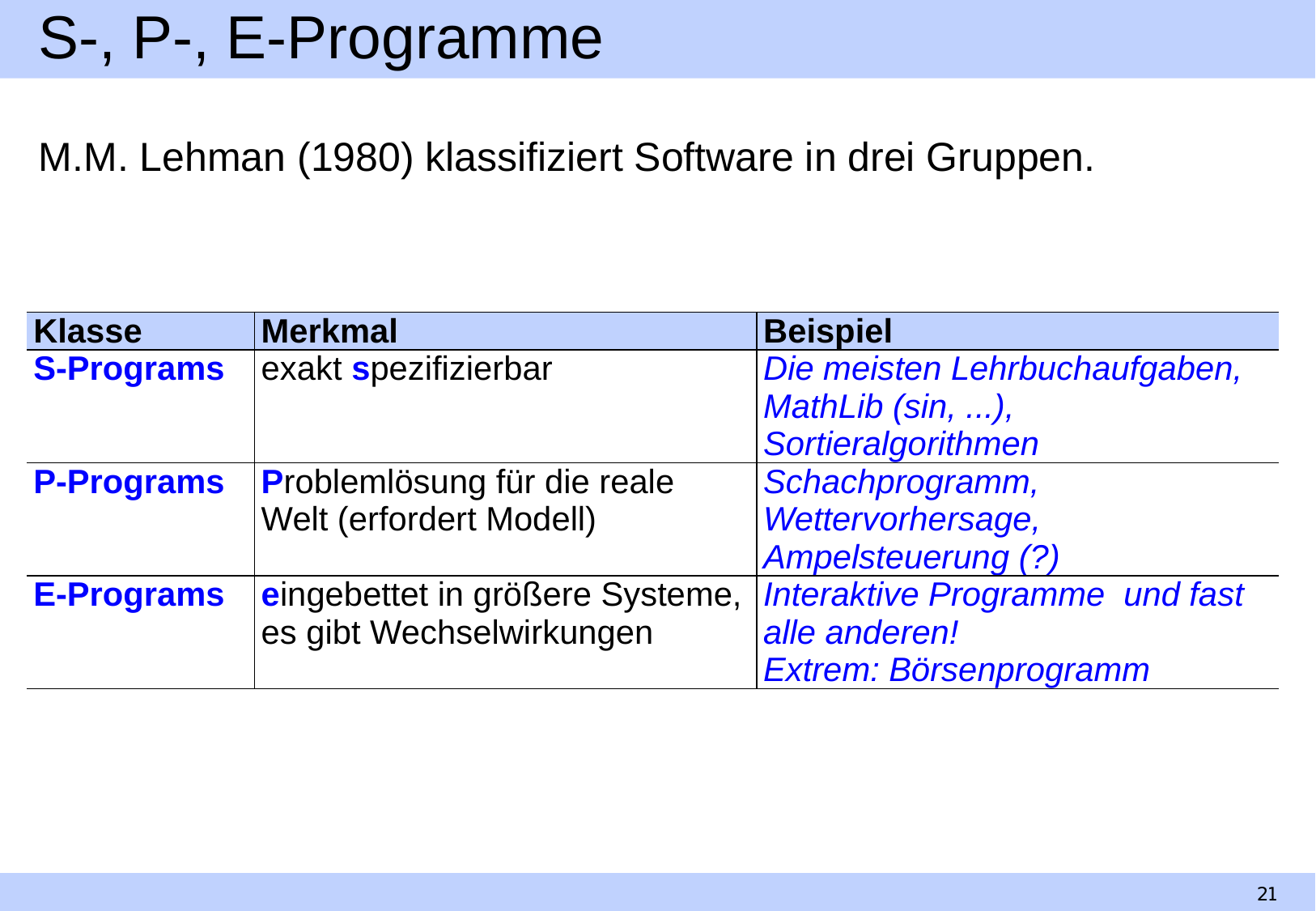

# S-, P-, E-Programme
M.M. Lehman (1980) klassifiziert Software in drei Gruppen.
| Klasse | Merkmal | Beispiel |
| --- | --- | --- |
| S-Programs | exakt spezifizierbar | Die meisten Lehrbuchaufgaben, MathLib (sin, ...), Sortieralgorithmen |
| P-Programs | Problemlösung für die reale Welt (erfordert Modell) | Schachprogramm, Wettervorhersage, Ampelsteuerung (?) |
| E-Programs | eingebettet in größere Systeme, es gibt Wechselwirkungen | Interaktive Programme und fast alle anderen! Extrem: Börsenprogramm |
21